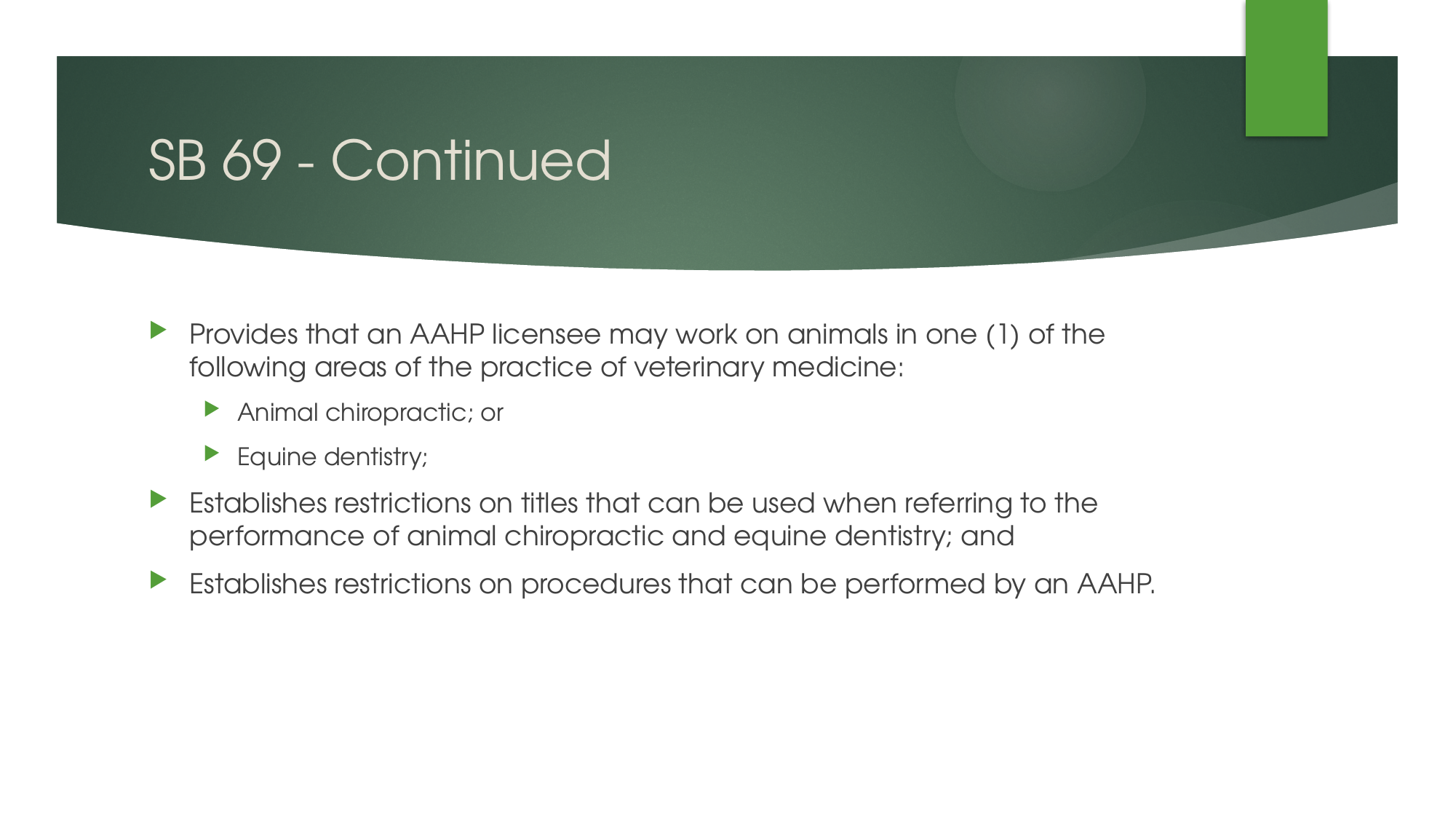

# SB 69 - Continued
Provides that an AAHP licensee may work on animals in one (1) of the following areas of the practice of veterinary medicine:
Animal chiropractic; or
Equine dentistry;
Establishes restrictions on titles that can be used when referring to the performance of animal chiropractic and equine dentistry; and
Establishes restrictions on procedures that can be performed by an AAHP.